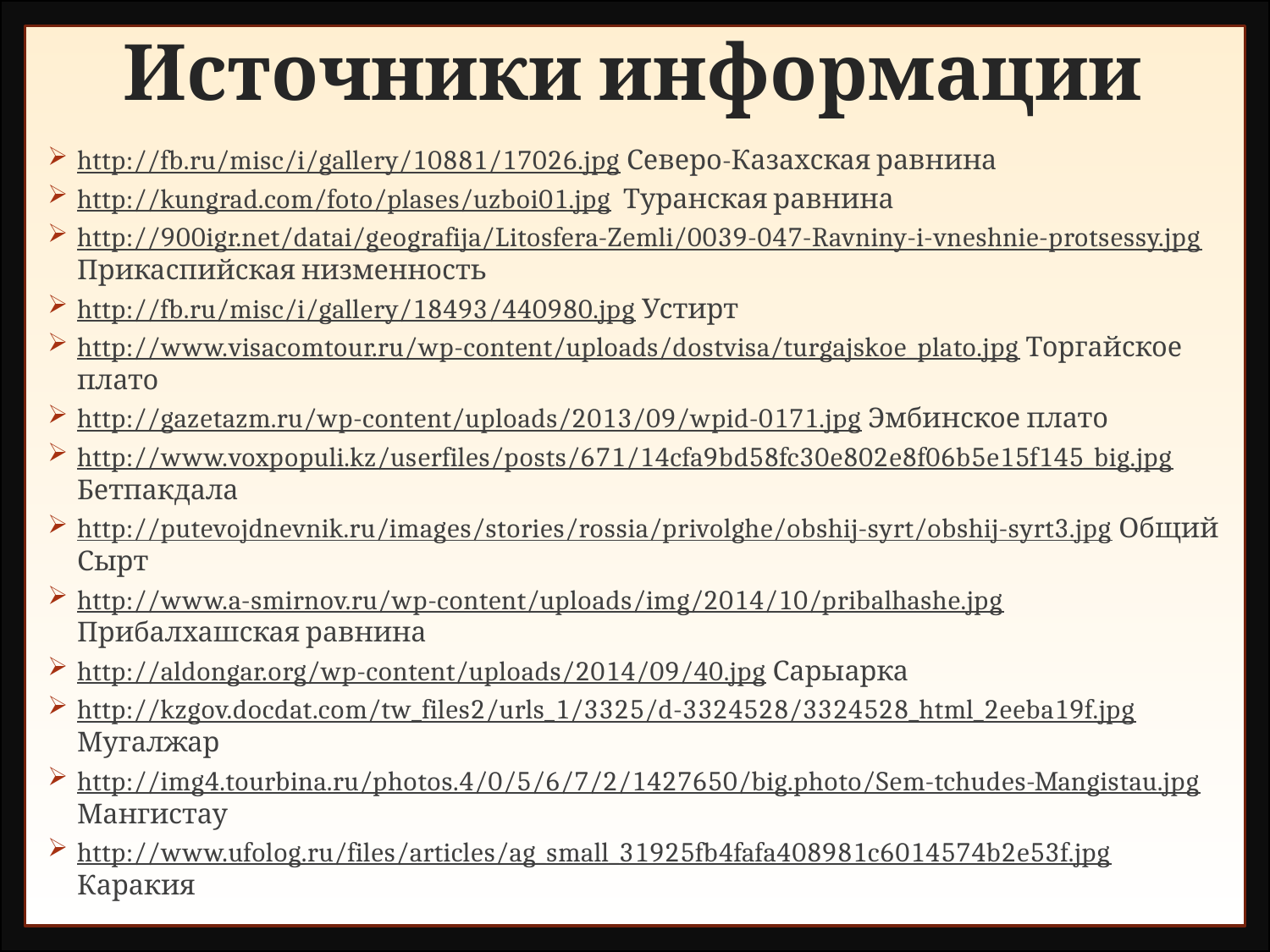

# Источники информации
http://fb.ru/misc/i/gallery/10881/17026.jpg Северо-Казахская равнина
http://kungrad.com/foto/plases/uzboi01.jpg  Туранская равнина
http://900igr.net/datai/geografija/Litosfera-Zemli/0039-047-Ravniny-i-vneshnie-protsessy.jpg Прикаспийская низменность
http://fb.ru/misc/i/gallery/18493/440980.jpg Устирт
http://www.visacomtour.ru/wp-content/uploads/dostvisa/turgajskoe_plato.jpg Торгайское плато
http://gazetazm.ru/wp-content/uploads/2013/09/wpid-0171.jpg Эмбинское плато
http://www.voxpopuli.kz/userfiles/posts/671/14cfa9bd58fc30e802e8f06b5e15f145_big.jpg Бетпакдала
http://putevojdnevnik.ru/images/stories/rossia/privolghe/obshij-syrt/obshij-syrt3.jpg Общий Сырт
http://www.a-smirnov.ru/wp-content/uploads/img/2014/10/pribalhashe.jpg Прибалхашская равнина
http://aldongar.org/wp-content/uploads/2014/09/40.jpg Сарыарка
http://kzgov.docdat.com/tw_files2/urls_1/3325/d-3324528/3324528_html_2eeba19f.jpg Мугалжар
http://img4.tourbina.ru/photos.4/0/5/6/7/2/1427650/big.photo/Sem-tchudes-Mangistau.jpg  Мангистау
http://www.ufolog.ru/files/articles/ag_small_31925fb4fafa408981c6014574b2e53f.jpg Каракия